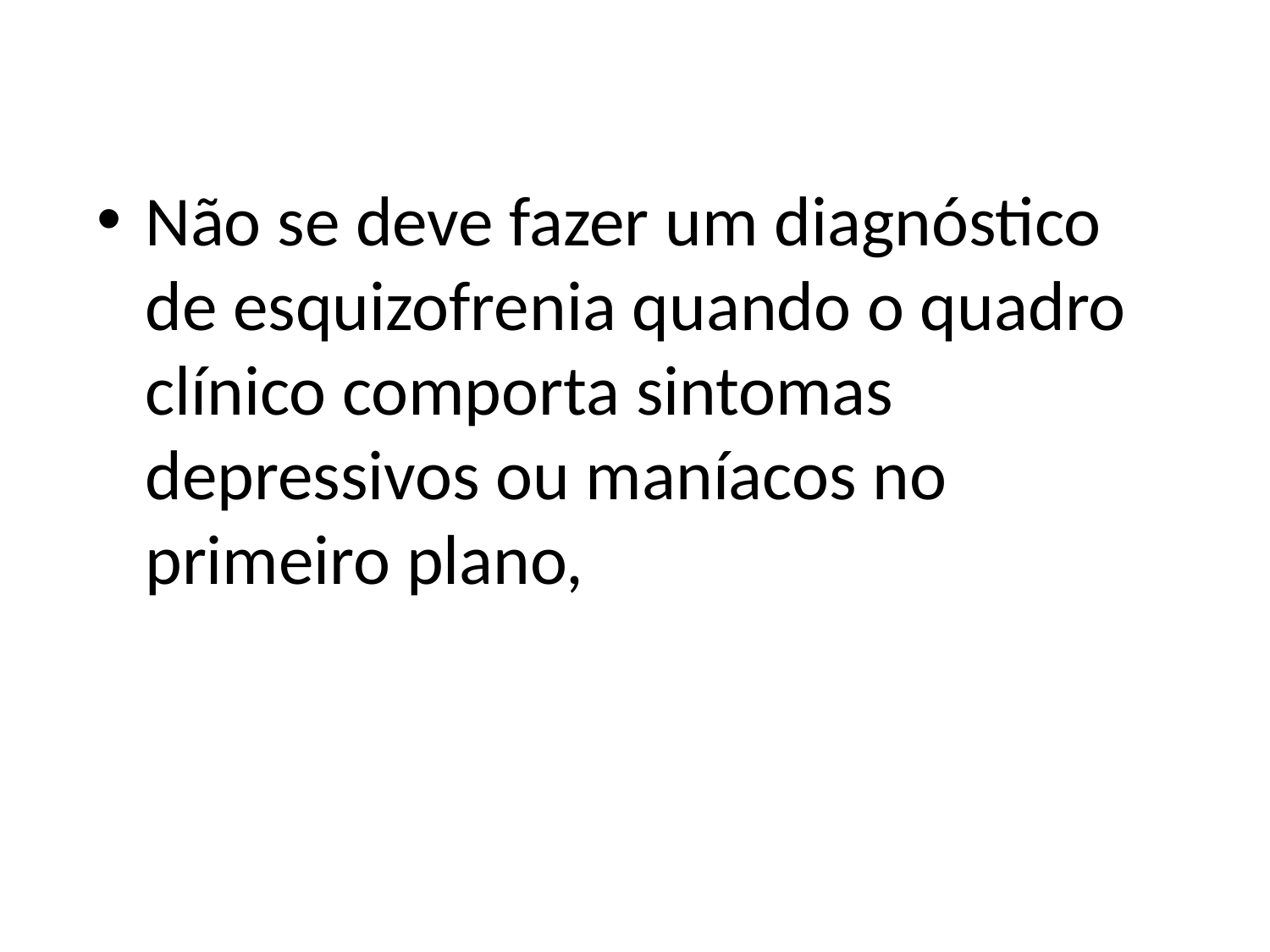

Não se deve fazer um diagnóstico de esquizofrenia quando o quadro clínico comporta sintomas depressivos ou maníacos no primeiro plano,